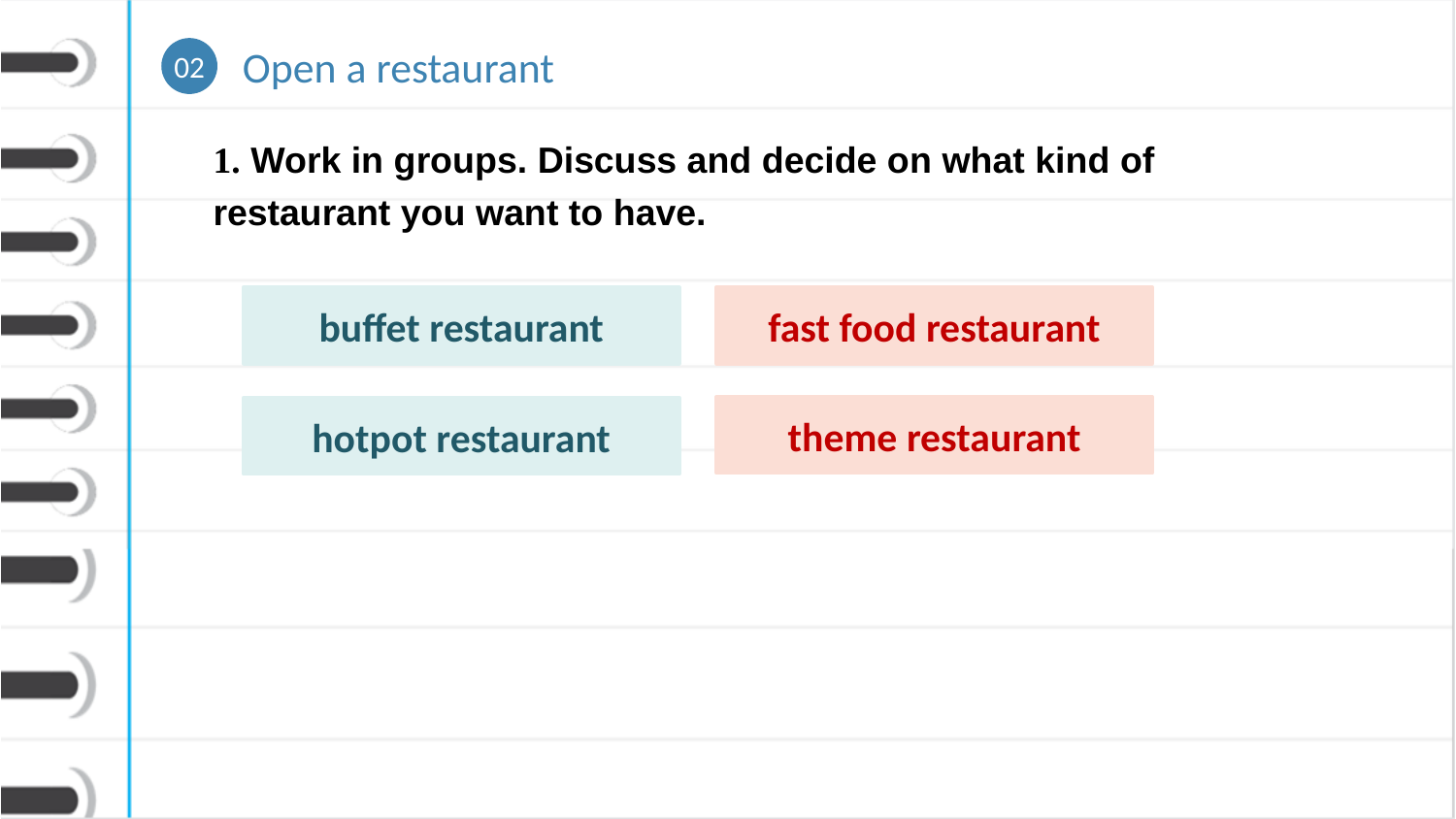

Open a restaurant

02
01
1. Work in groups. Discuss and decide on what kind of restaurant you want to have.
buffet restaurant
fast food restaurant
theme restaurant
hotpot restaurant